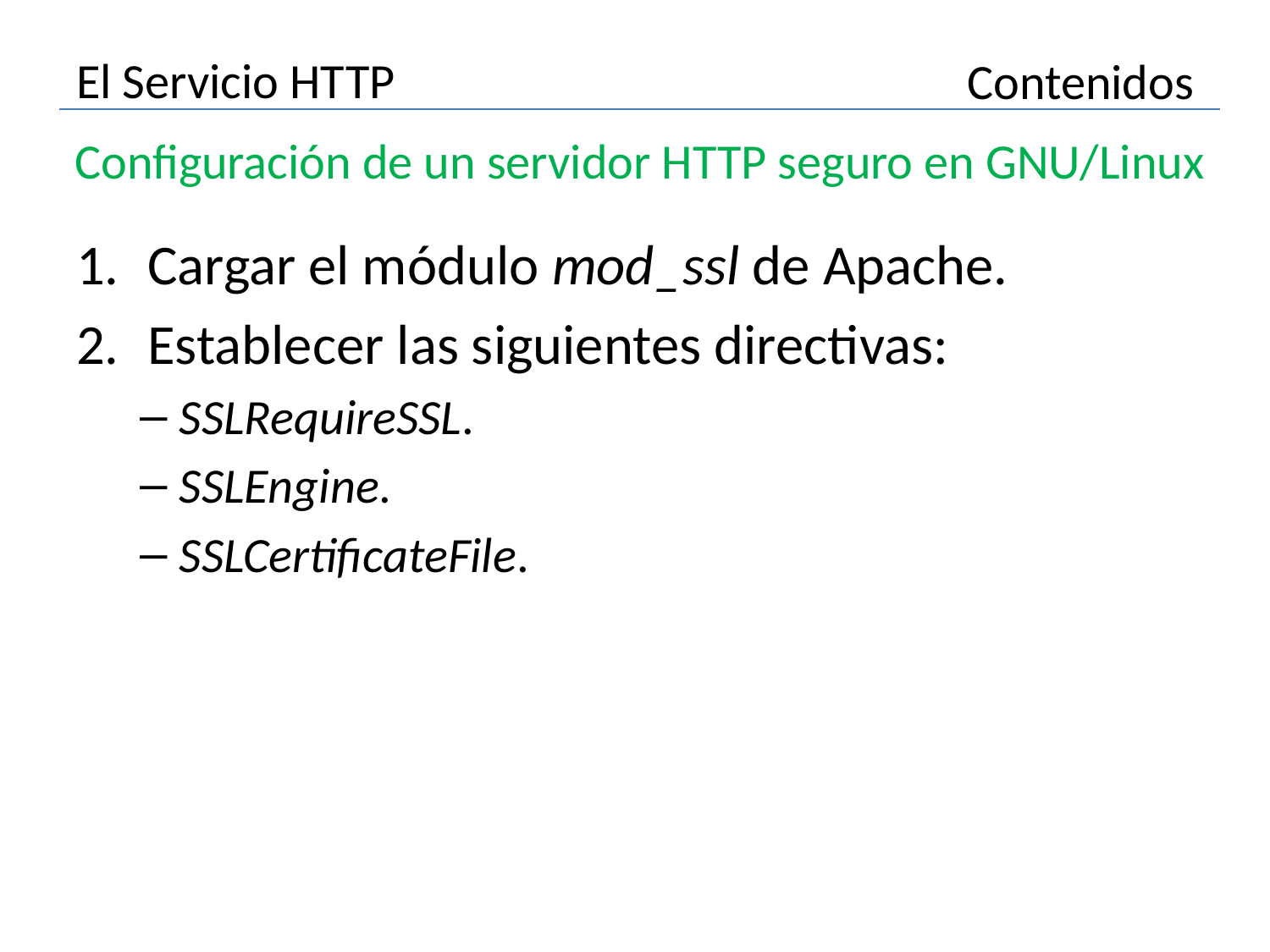

# El Servicio HTTP
Contenidos
Configuración de un servidor HTTP seguro en GNU/Linux
Cargar el módulo mod_ssl de Apache.
Establecer las siguientes directivas:
SSLRequireSSL.
SSLEngine.
SSLCertificateFile.